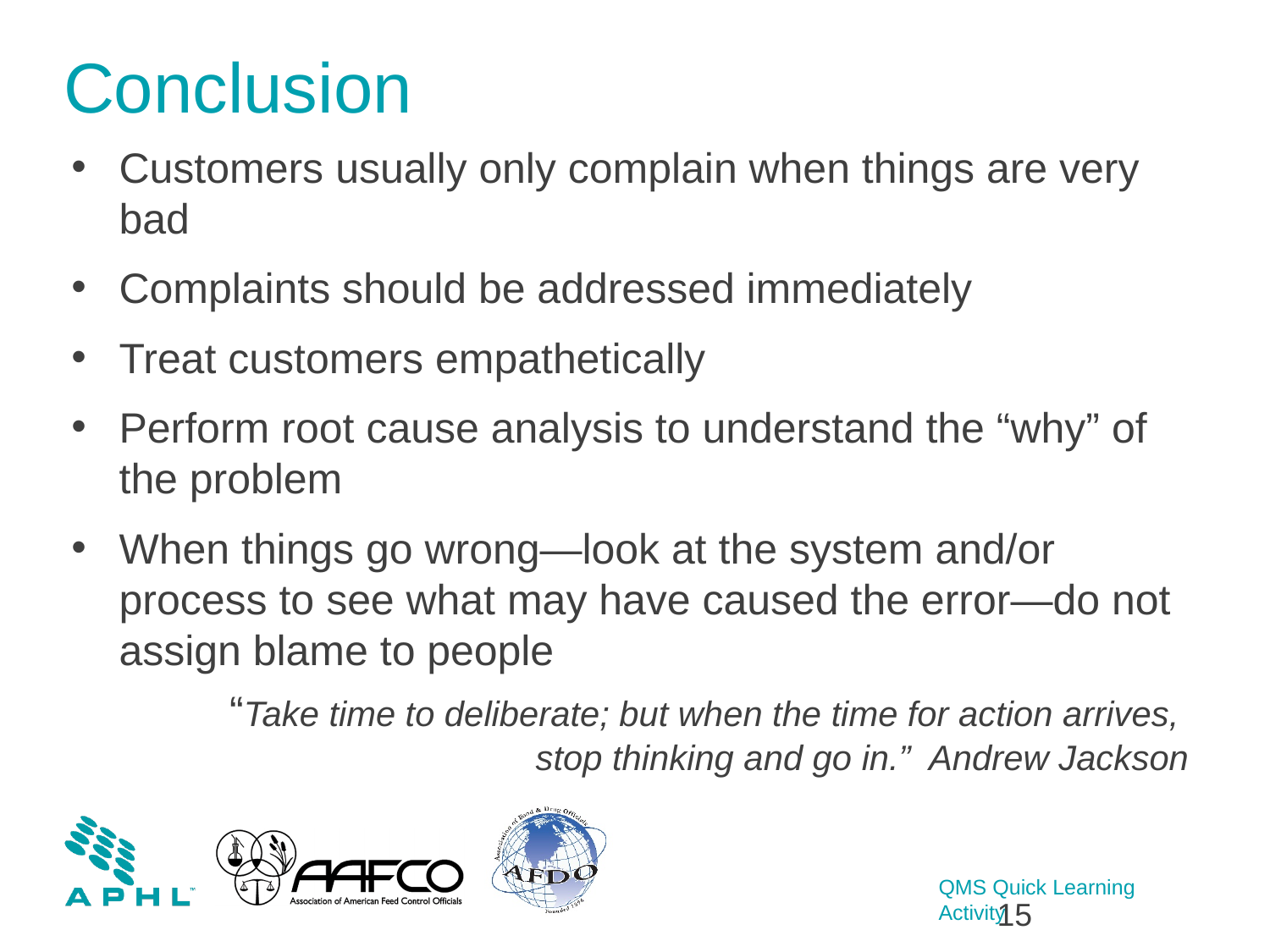

# Conclusion
Customers usually only complain when things are very bad
Complaints should be addressed immediately
Treat customers empathetically
Perform root cause analysis to understand the “why” of the problem
When things go wrong—look at the system and/or process to see what may have caused the error—do not assign blame to people
“Take time to deliberate; but when the time for action arrives,
stop thinking and go in.”  Andrew Jackson

15